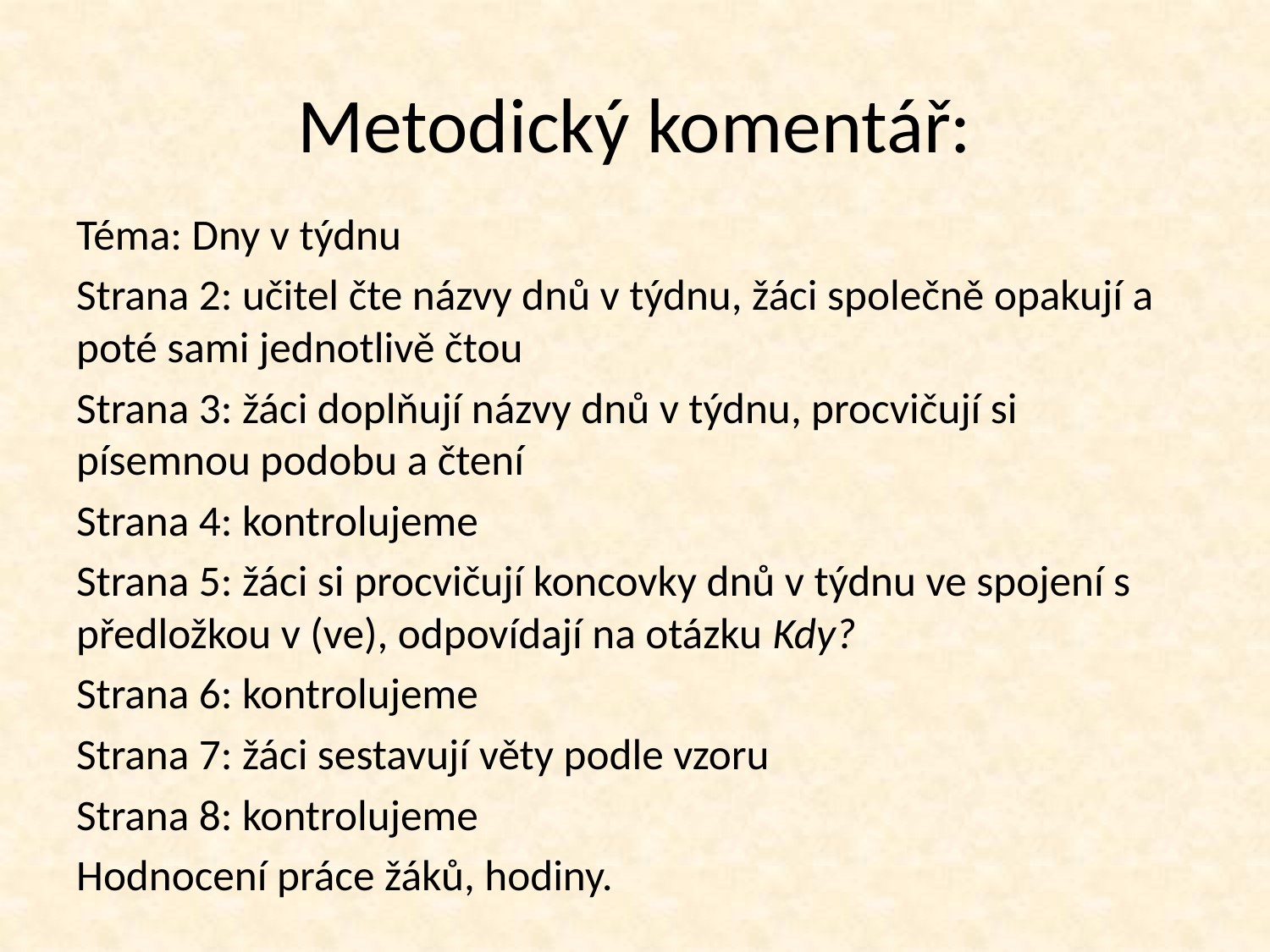

Metodický komentář:
Téma: Dny v týdnu
Strana 2: učitel čte názvy dnů v týdnu, žáci společně opakují a poté sami jednotlivě čtou
Strana 3: žáci doplňují názvy dnů v týdnu, procvičují si písemnou podobu a čtení
Strana 4: kontrolujeme
Strana 5: žáci si procvičují koncovky dnů v týdnu ve spojení s předložkou v (ve), odpovídají na otázku Kdy?
Strana 6: kontrolujeme
Strana 7: žáci sestavují věty podle vzoru
Strana 8: kontrolujeme
Hodnocení práce žáků, hodiny.